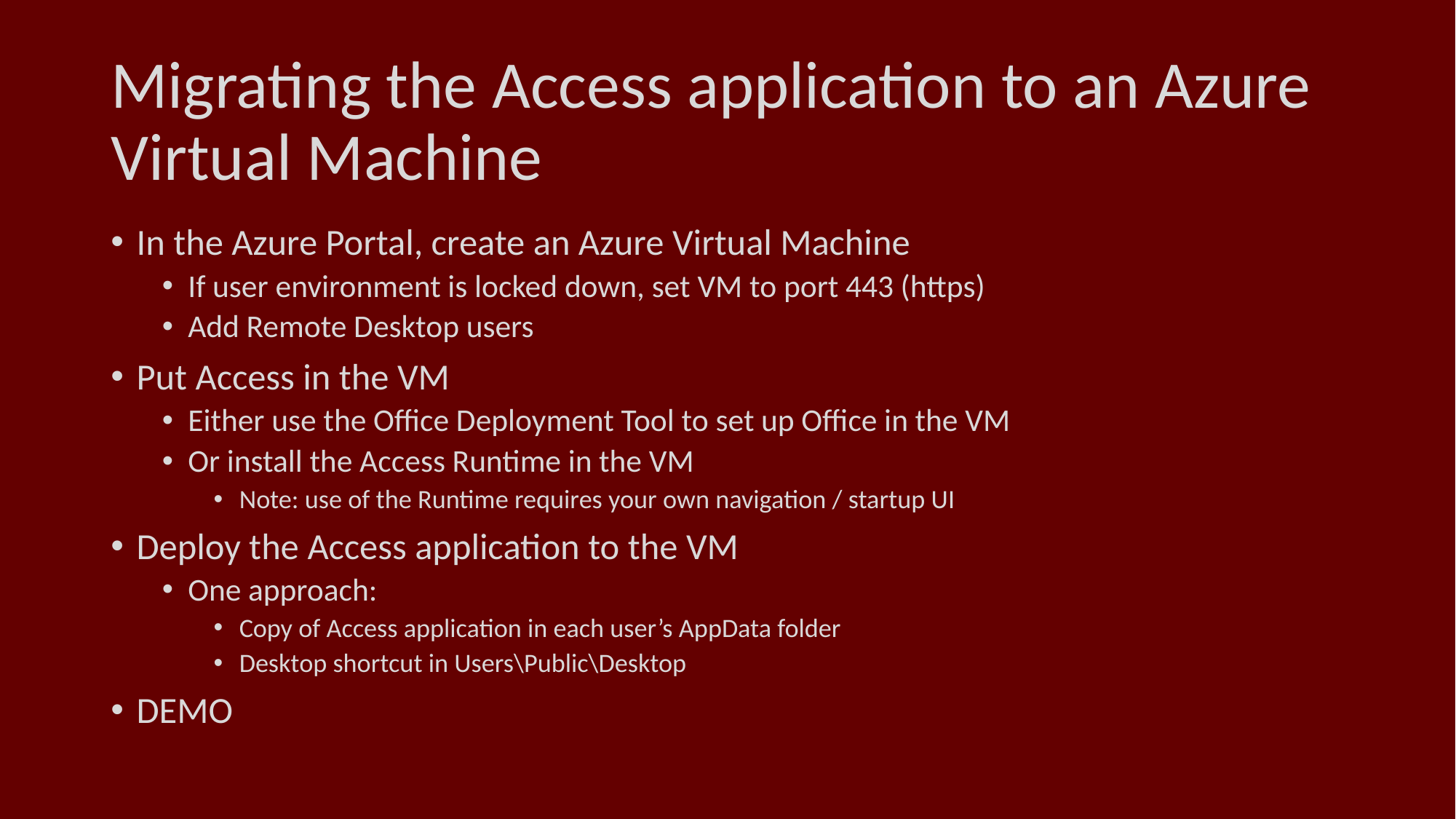

# Migrating the Access application to an Azure Virtual Machine
In the Azure Portal, create an Azure Virtual Machine
If user environment is locked down, set VM to port 443 (https)
Add Remote Desktop users
Put Access in the VM
Either use the Office Deployment Tool to set up Office in the VM
Or install the Access Runtime in the VM
Note: use of the Runtime requires your own navigation / startup UI
Deploy the Access application to the VM
One approach:
Copy of Access application in each user’s AppData folder
Desktop shortcut in Users\Public\Desktop
DEMO